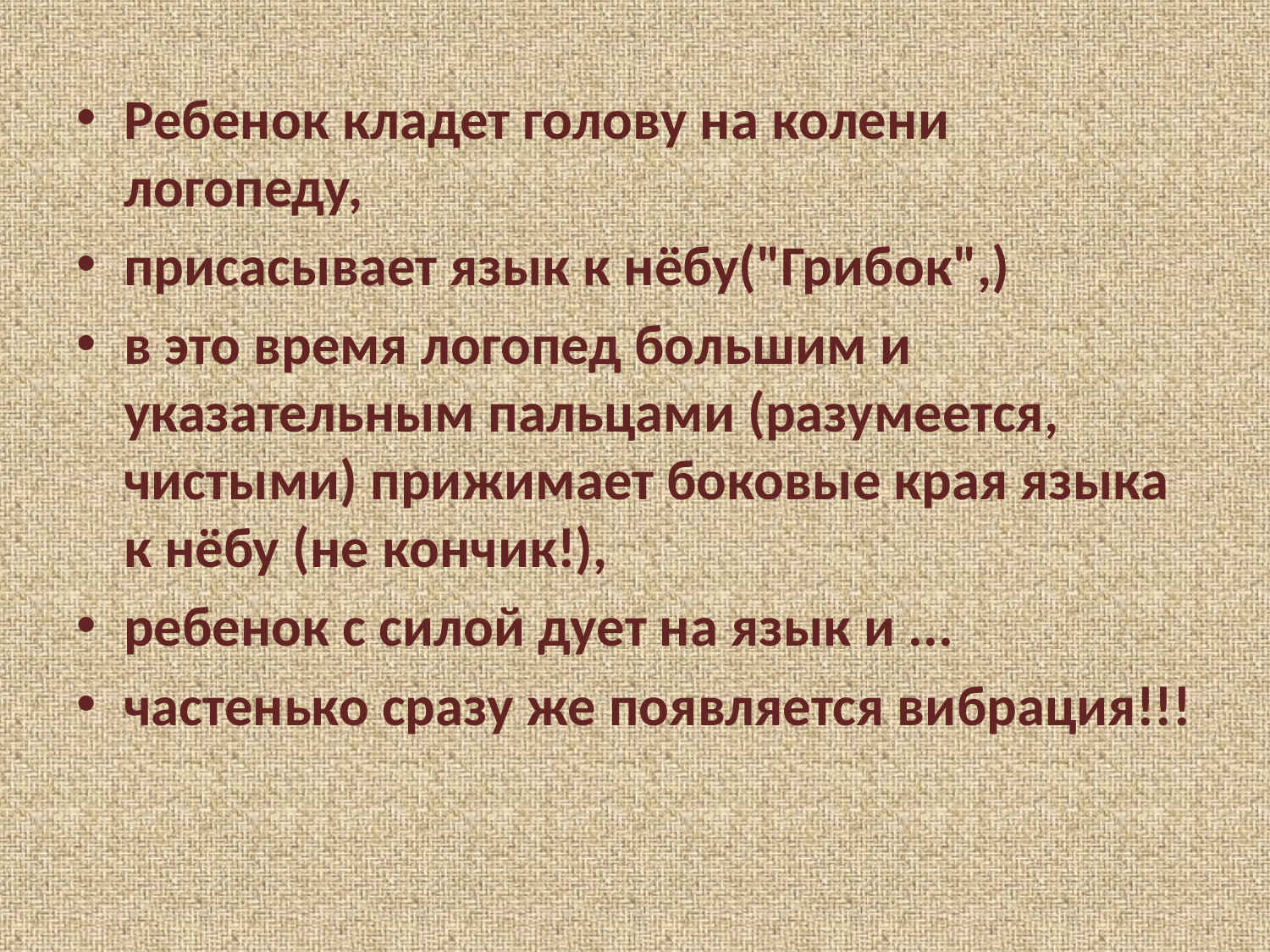

Ребенок кладет голову на колени логопеду,
присасывает язык к нёбу("Грибок",)
в это время логопед большим и указательным пальцами (разумеется, чистыми) прижимает боковые края языка к нёбу (не кончик!),
ребенок с силой дует на язык и ...
частенько сразу же появляется вибрация!!!